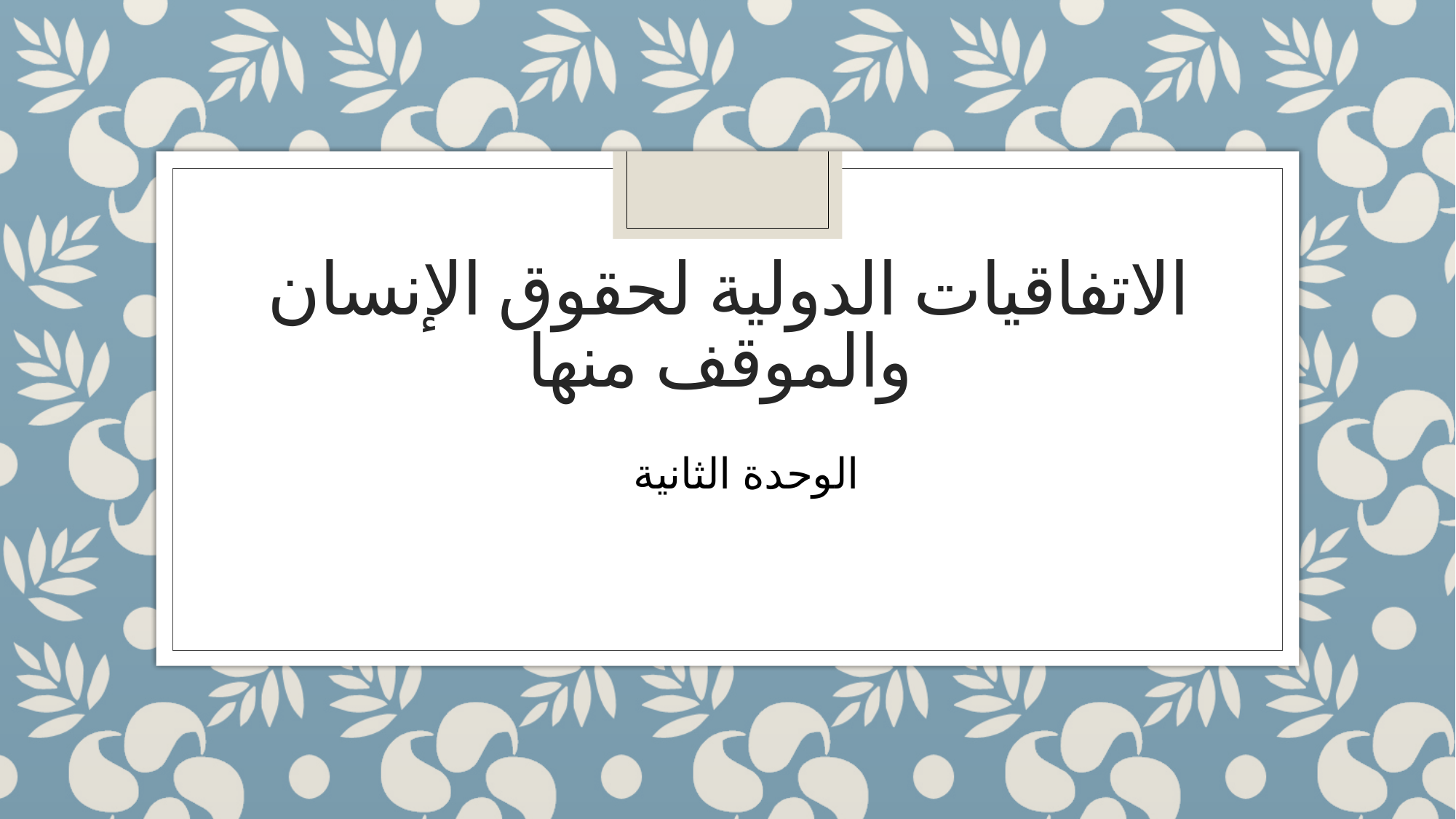

# الاتفاقيات الدولية لحقوق الإنسان والموقف منها
الوحدة الثانية